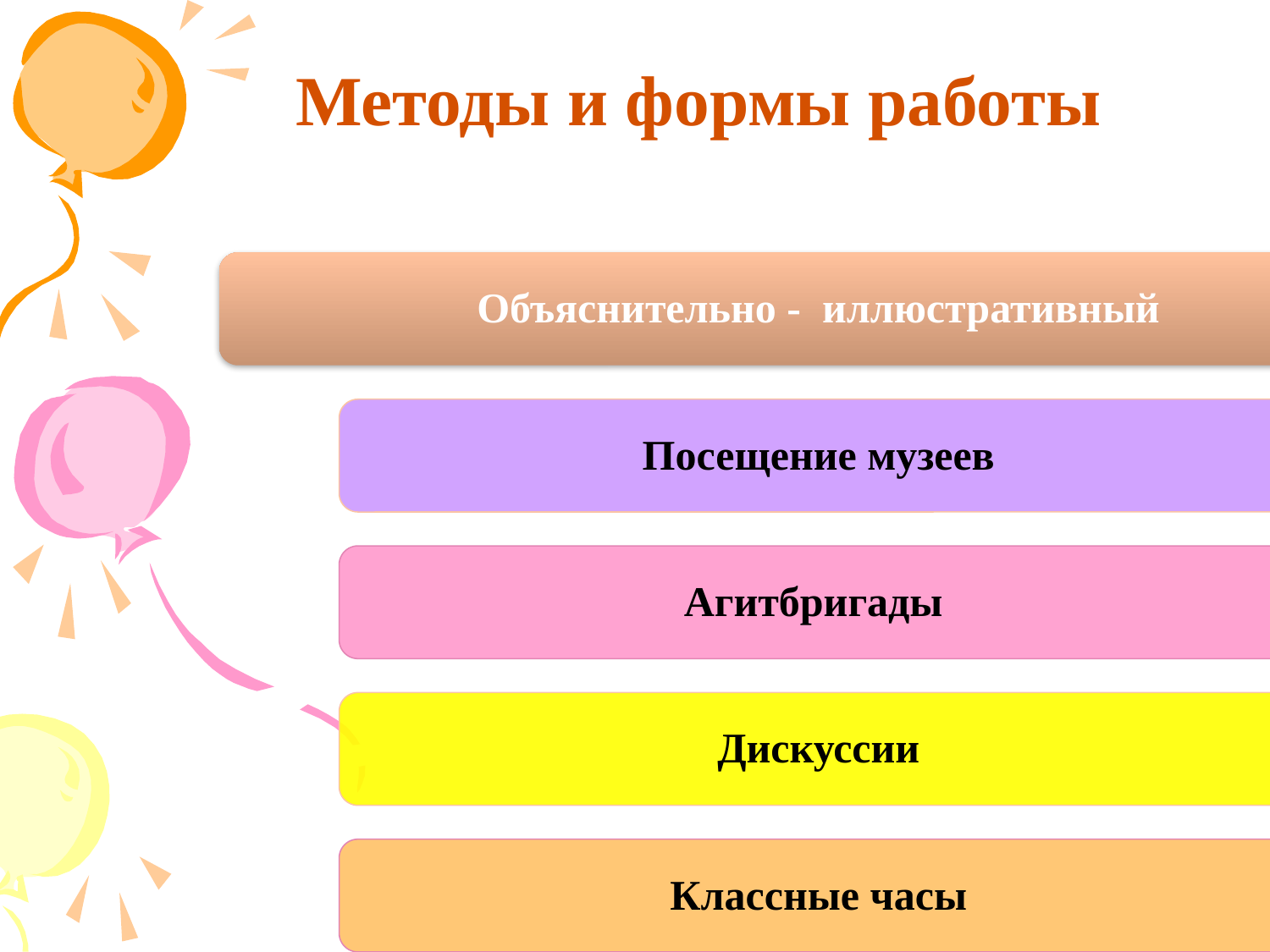

# Методы и формы работы
Объяснительно -  иллюстративный
Дискуссии
Классные часы
Агитбригады
Посещение музеев